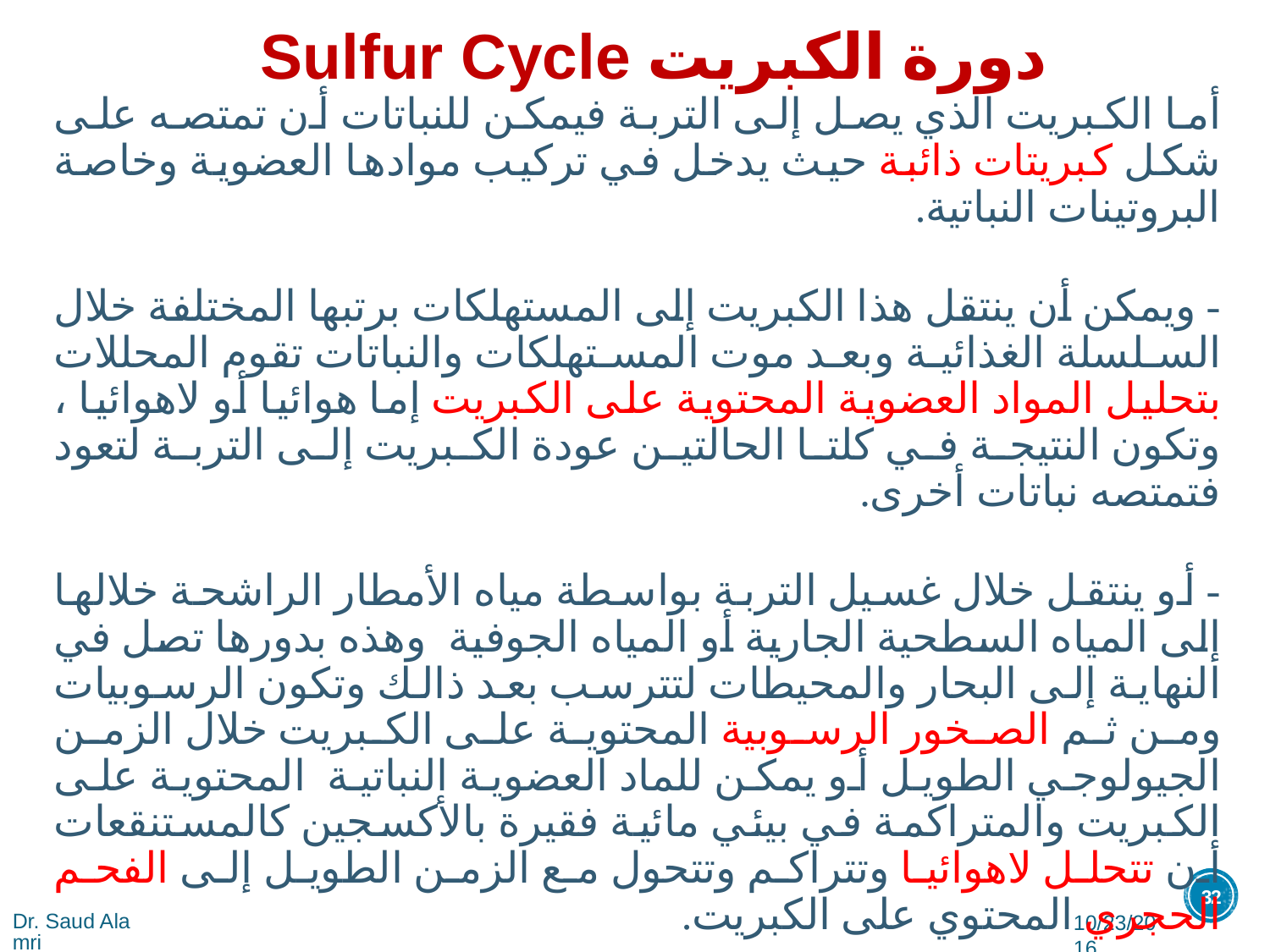

دورة الكبريت Sulfur Cycle
أما الكبريت الذي يصل إلى التربة فيمكن للنباتات أن تمتصه على شكل كبريتات ذائبة حيث يدخل في تركيب موادها العضوية وخاصة البروتينات النباتية.

- ويمكن أن ينتقل هذا الكبريت إلى المستهلكات برتبها المختلفة خلال السلسلة الغذائية وبعد موت المستهلكات والنباتات تقوم المحللات بتحليل المواد العضوية المحتوية على الكبريت إما هوائيا أو لاهوائيا ، وتكون النتيجة في كلتا الحالتين عودة الكبريت إلى التربة لتعود فتمتصه نباتات أخرى.

- أو ينتقل خلال غسيل التربة بواسطة مياه الأمطار الراشحة خلالها إلى المياه السطحية الجارية أو المياه الجوفية  وهذه بدورها تصل في النهاية إلى البحار والمحيطات لتترسب بعد ذالك وتكون الرسوبيات ومن ثم الصخور الرسوبية المحتوية على الكبريت خلال الزمن الجيولوجي الطويل أو يمكن للماد العضوية النباتية  المحتوية على الكبريت والمتراكمة في بيئي مائية فقيرة بالأكسجين كالمستنقعات أن تتحلل لاهوائيا وتتراكم وتتحول مع الزمن الطويل إلى الفحم الحجري المحتوي على الكبريت.
32
Dr. Saud Alamri
10/23/2016